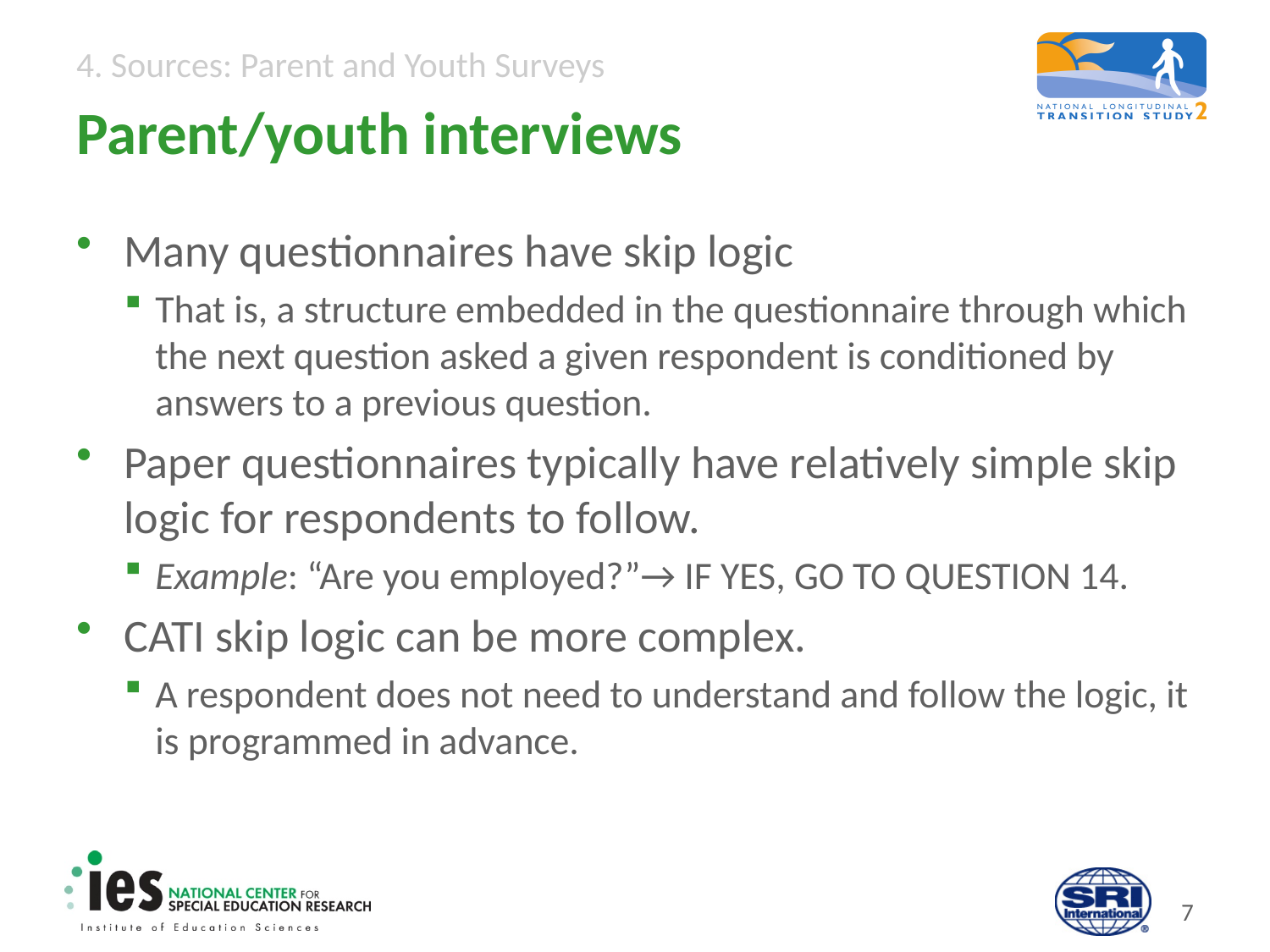

# Parent/youth interviews
Many questionnaires have skip logic
That is, a structure embedded in the questionnaire through which the next question asked a given respondent is conditioned by answers to a previous question.
Paper questionnaires typically have relatively simple skip logic for respondents to follow.
Example: “Are you employed?”→ IF YES, GO TO QUESTION 14.
CATI skip logic can be more complex.
A respondent does not need to understand and follow the logic, it is programmed in advance.
7